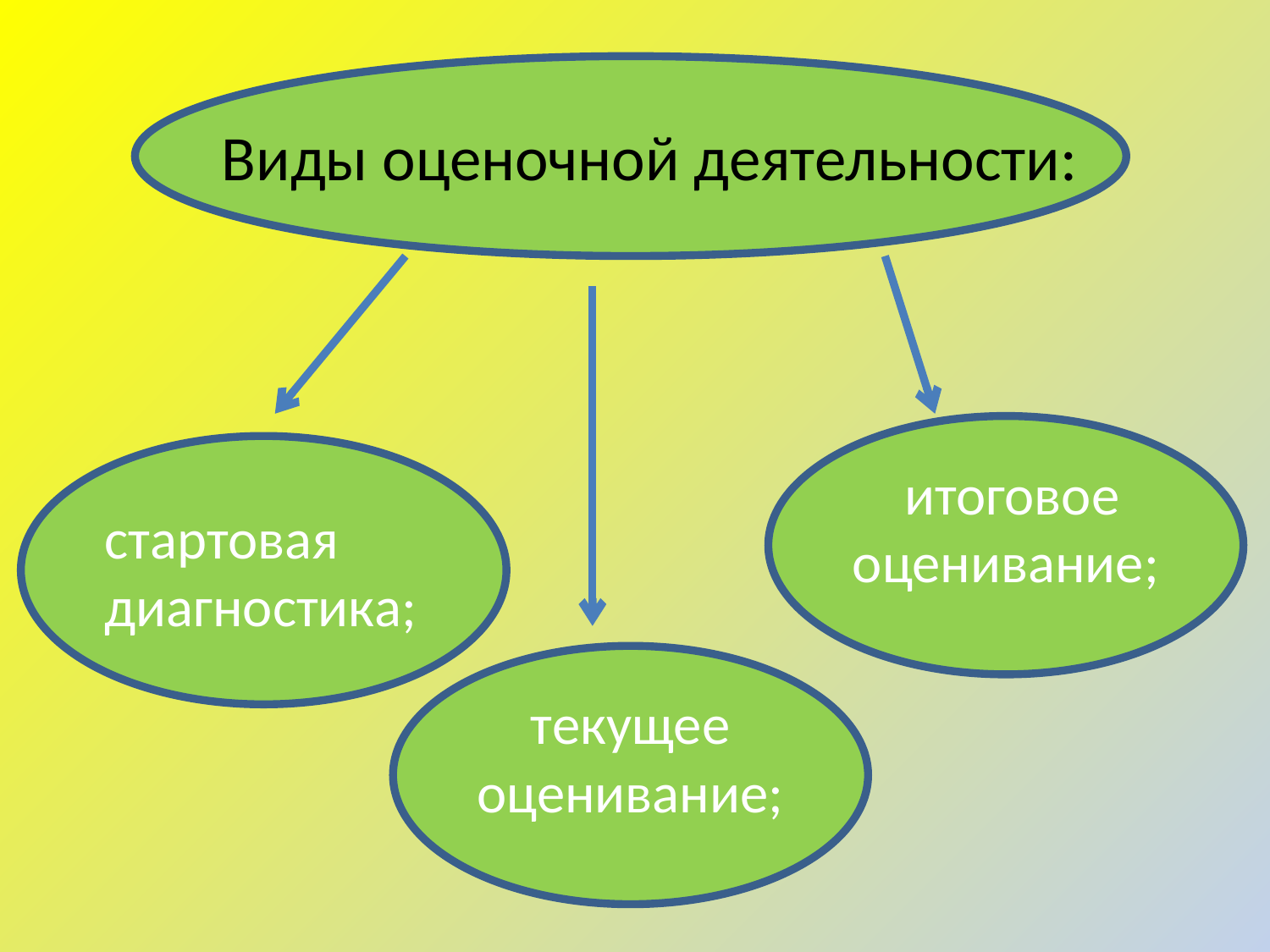

Виды оценочной деятельности:
 итоговое оценивание;

стартовая диагностика;
текущее оценивание;